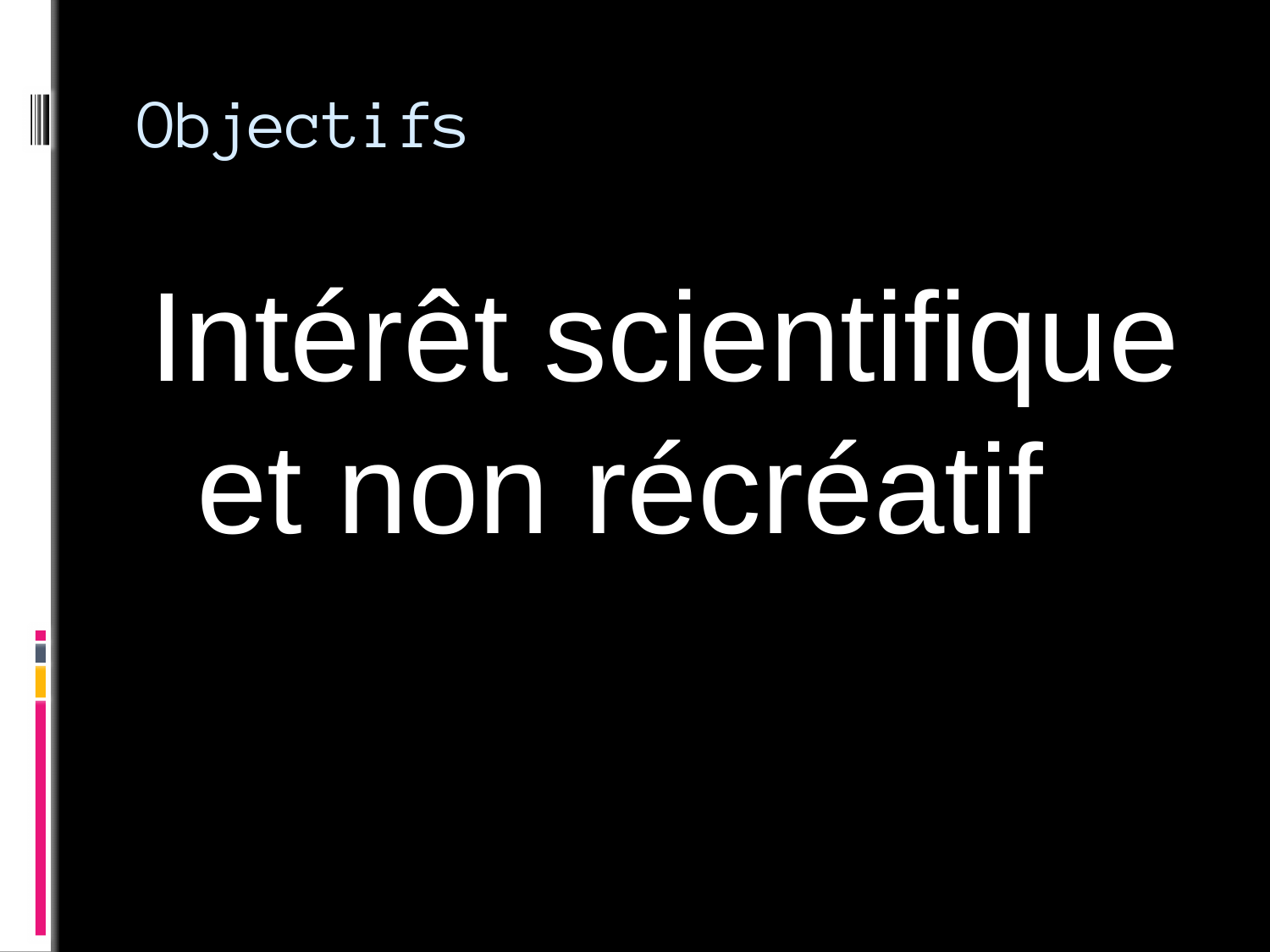

# Objectifs
Intérêt scientifique et non récréatif